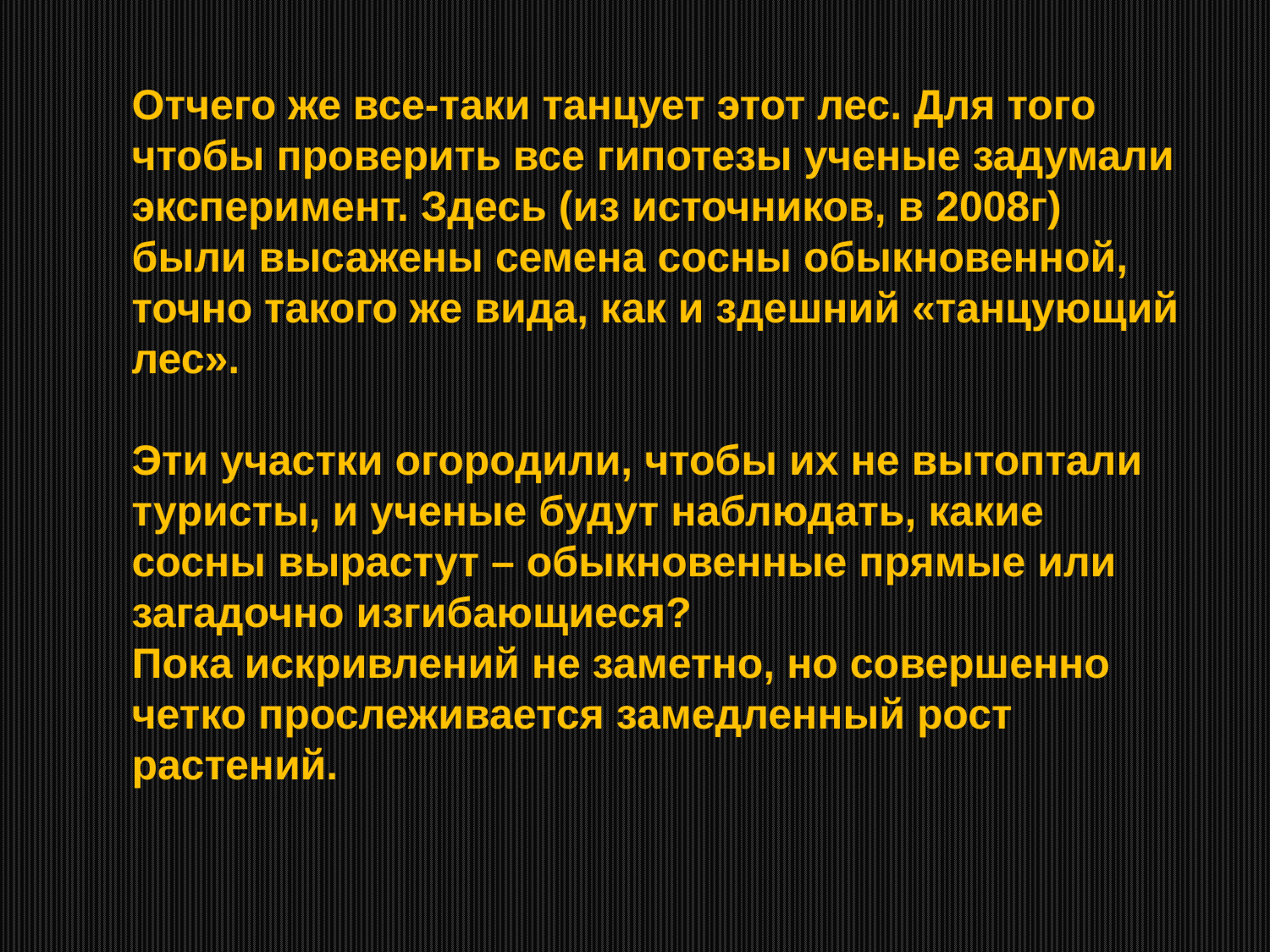

Отчего же все-таки танцует этот лес. Для того чтобы проверить все гипотезы ученые задумали эксперимент. Здесь (из источников, в 2008г) были высажены семена сосны обыкновенной, точно такого же вида, как и здешний «танцующий лес».

Эти участки огородили, чтобы их не вытоптали туристы, и ученые будут наблюдать, какие сосны вырастут – обыкновенные прямые или загадочно изгибающиеся?
Пока искривлений не заметно, но совершенно четко прослеживается замедленный рост растений.